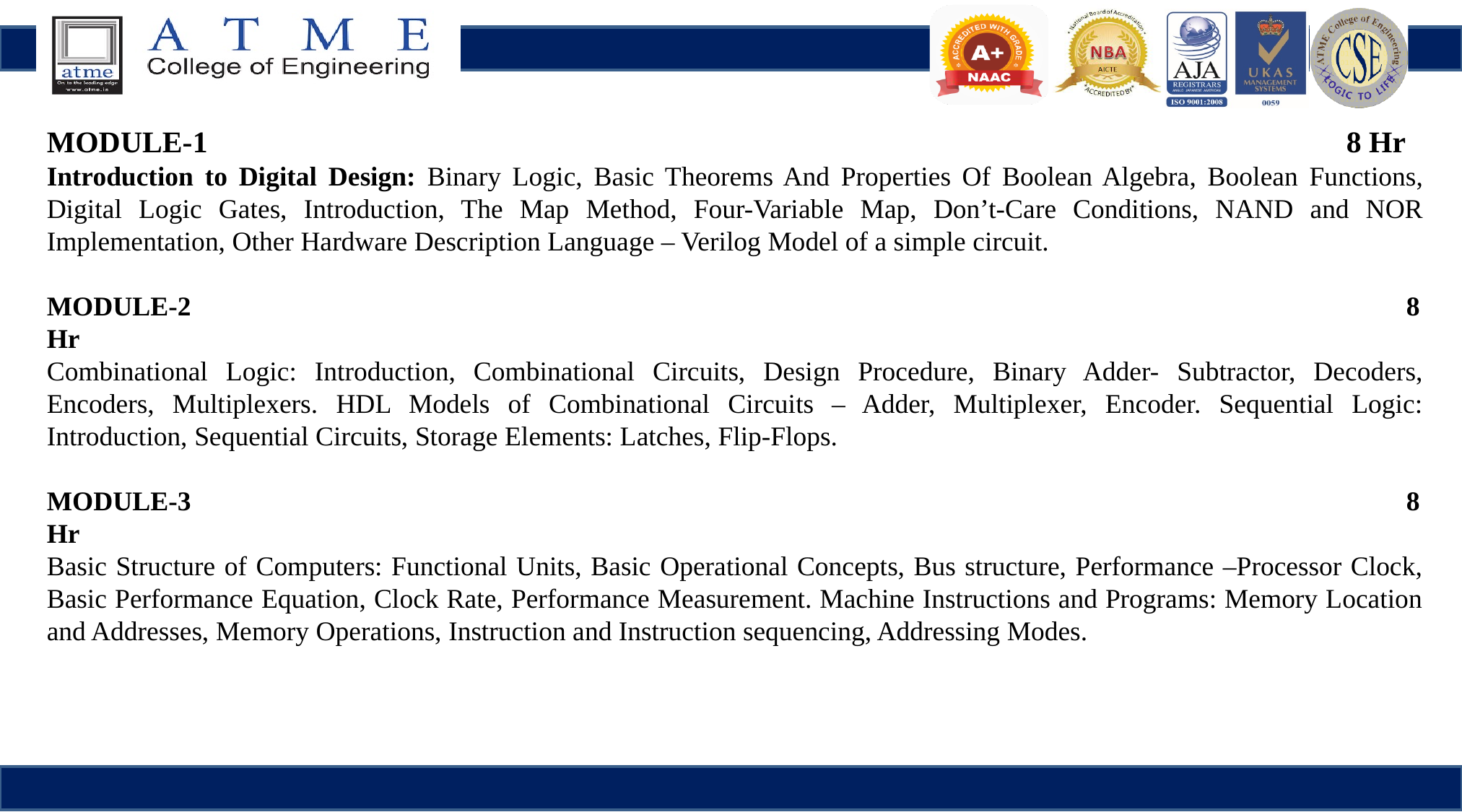

MODULE-1 											8 Hr
Introduction to Digital Design: Binary Logic, Basic Theorems And Properties Of Boolean Algebra, Boolean Functions, Digital Logic Gates, Introduction, The Map Method, Four-Variable Map, Don’t-Care Conditions, NAND and NOR Implementation, Other Hardware Description Language – Verilog Model of a simple circuit.

MODULE-2                                                                                                                                                                              8 Hr
Combinational Logic: Introduction, Combinational Circuits, Design Procedure, Binary Adder- Subtractor, Decoders, Encoders, Multiplexers. HDL Models of Combinational Circuits – Adder, Multiplexer, Encoder. Sequential Logic: Introduction, Sequential Circuits, Storage Elements: Latches, Flip-Flops.

MODULE-3                                                                                                                                                                              8 Hr
Basic Structure of Computers: Functional Units, Basic Operational Concepts, Bus structure, Performance –Processor Clock, Basic Performance Equation, Clock Rate, Performance Measurement. Machine Instructions and Programs: Memory Location and Addresses, Memory Operations, Instruction and Instruction sequencing, Addressing Modes.